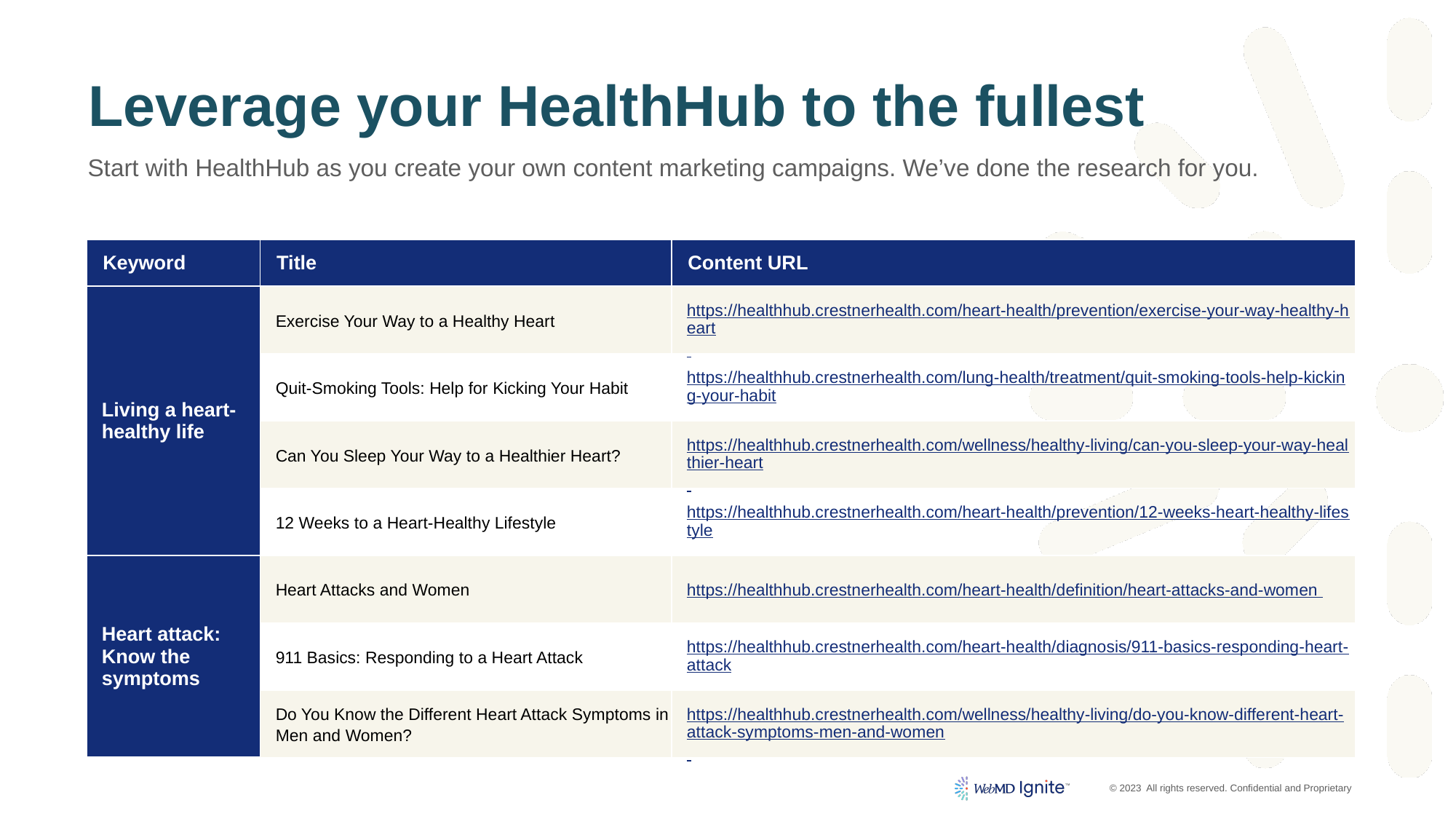

# Leverage your HealthHub to the fullest
Start with HealthHub as you create your own content marketing campaigns. We’ve done the research for you.
| Keyword | Title | Content URL |
| --- | --- | --- |
| Living a heart-healthy life | Exercise Your Way to a Healthy Heart | https://healthhub.crestnerhealth.com/heart-health/prevention/exercise-your-way-healthy-heart |
|  | Quit-Smoking Tools: Help for Kicking Your Habit | https://healthhub.crestnerhealth.com/lung-health/treatment/quit-smoking-tools-help-kicking-your-habit |
|  | Can You Sleep Your Way to a Healthier Heart? | https://healthhub.crestnerhealth.com/wellness/healthy-living/can-you-sleep-your-way-healthier-heart |
|  | 12 Weeks to a Heart-Healthy Lifestyle | https://healthhub.crestnerhealth.com/heart-health/prevention/12-weeks-heart-healthy-lifestyle |
| Heart attack: Know the symptoms | Heart Attacks and Women | https://healthhub.crestnerhealth.com/heart-health/definition/heart-attacks-and-women |
|  | 911 Basics: Responding to a Heart Attack | https://healthhub.crestnerhealth.com/heart-health/diagnosis/911-basics-responding-heart-attack |
|  | Do You Know the Different Heart Attack Symptoms in Men and Women? | https://healthhub.crestnerhealth.com/wellness/healthy-living/do-you-know-different-heart-attack-symptoms-men-and-women |